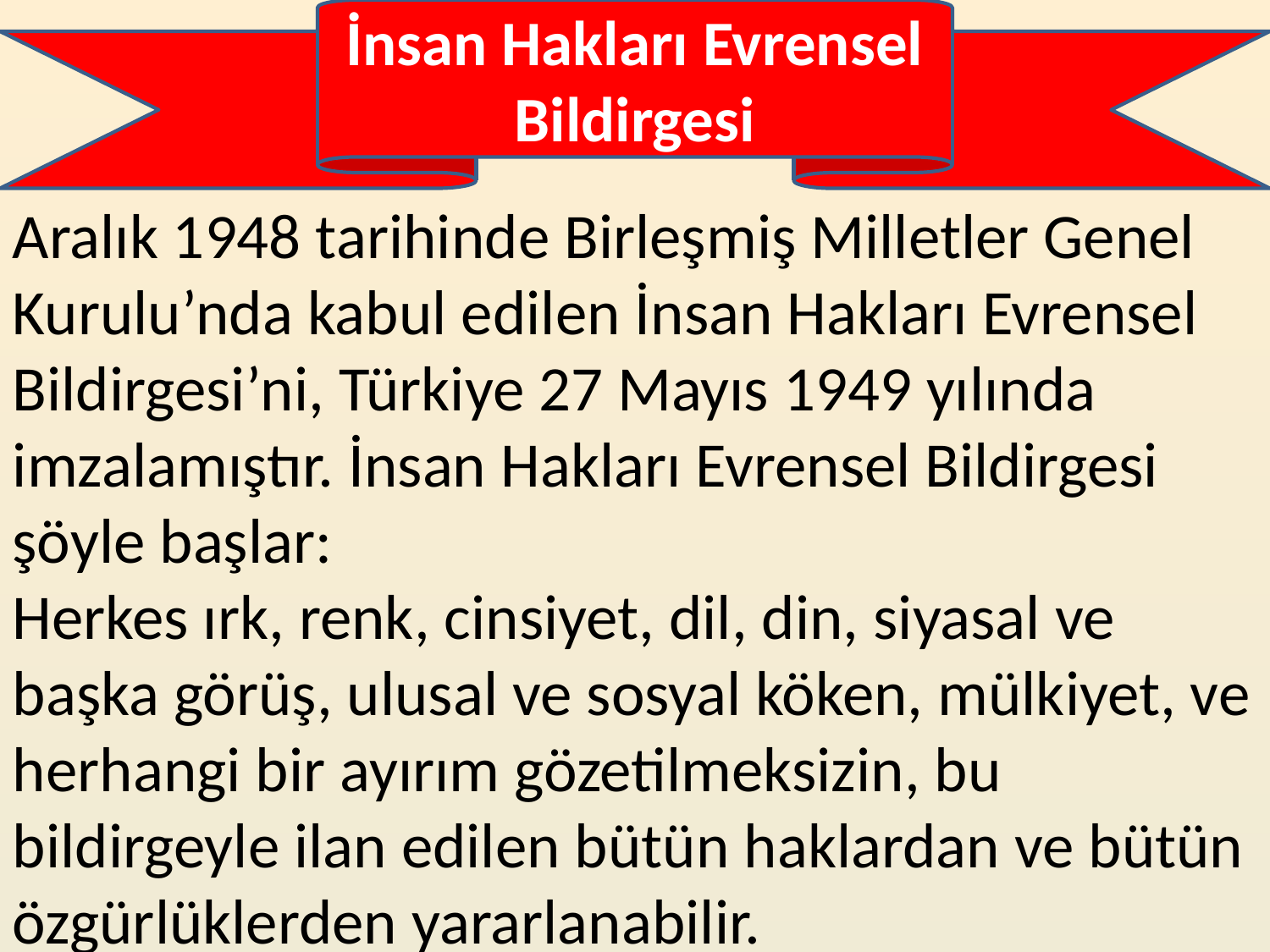

İnsan Hakları Evrensel Bildirgesi
Aralık 1948 tarihinde Birleşmiş Milletler Genel Kurulu’nda kabul edilen İnsan Hakları Evrensel Bildirgesi’ni, Türkiye 27 Mayıs 1949 yılında imzalamıştır. İnsan Hakları Evrensel Bildirgesi şöyle başlar:
Herkes ırk, renk, cinsiyet, dil, din, siyasal ve başka görüş, ulusal ve sosyal köken, mülkiyet, ve herhangi bir ayırım gözetilmeksizin, bu bildirgeyle ilan edilen bütün haklardan ve bütün özgürlüklerden yararlanabilir.